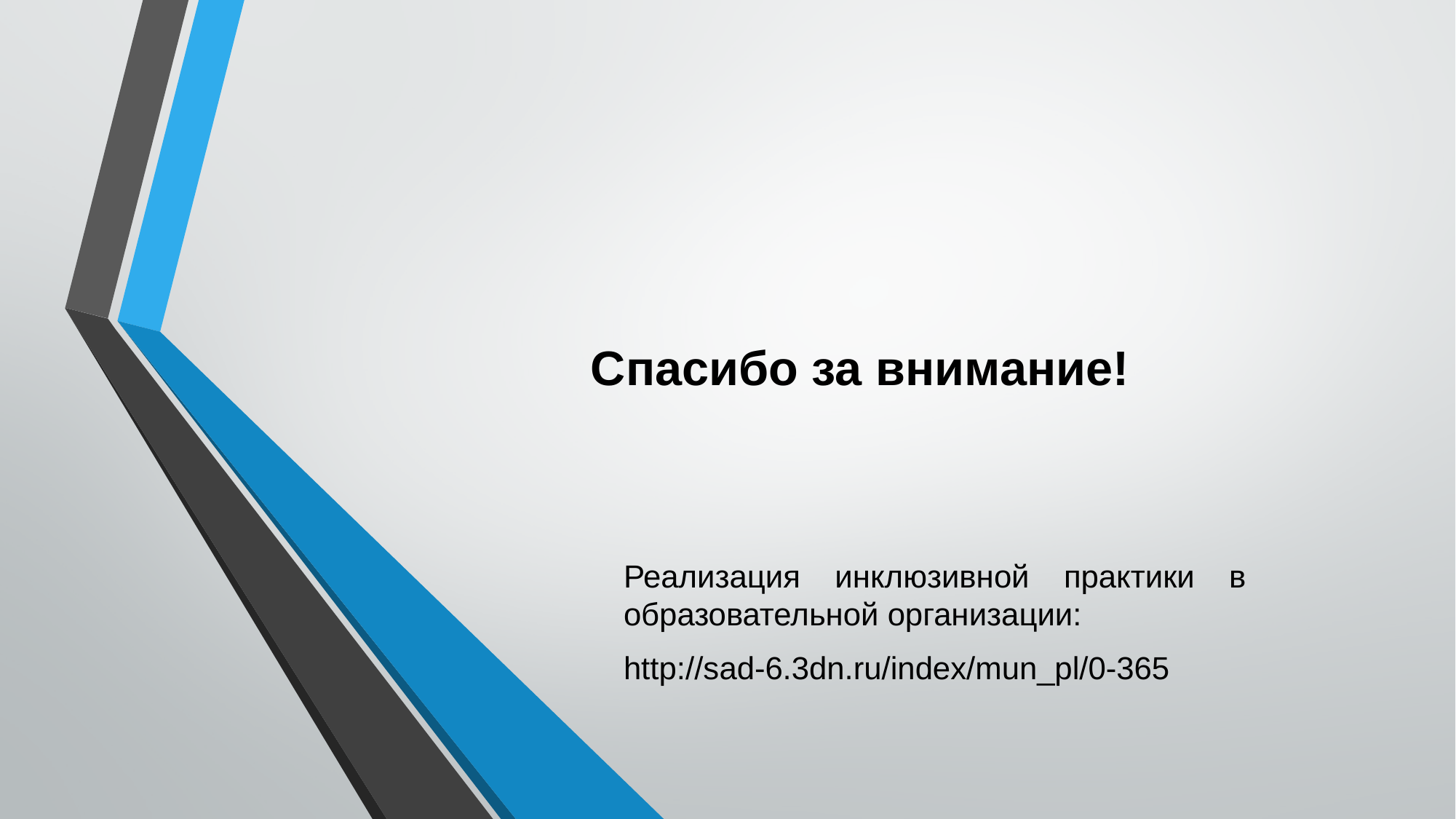

# Спасибо за внимание!
Реализация инклюзивной практики в  образовательной организации:
http://sad-6.3dn.ru/index/mun_pl/0-365